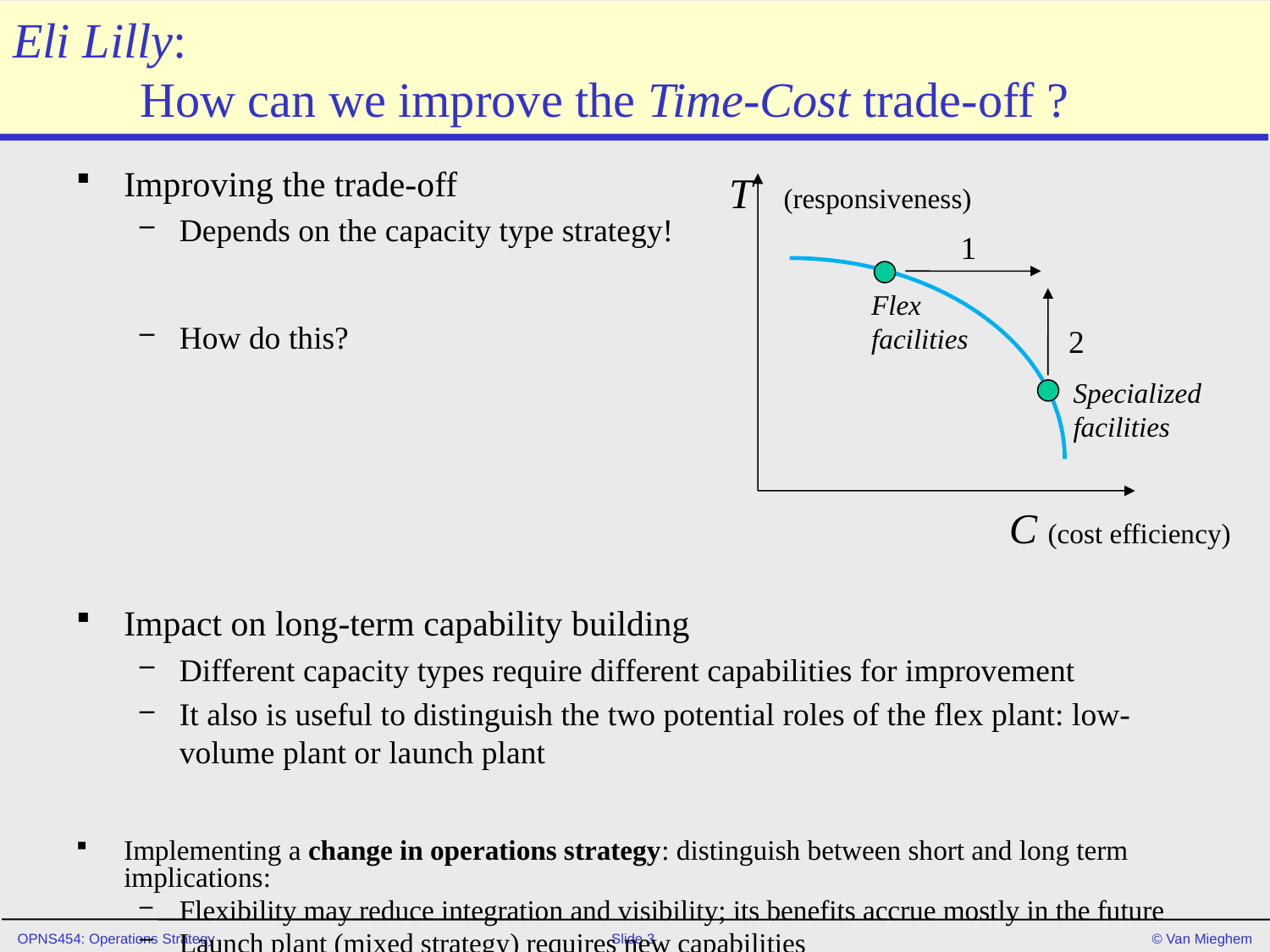

# Eli Lilly: How can we improve the Time-Cost trade-off ?
Improving the trade-off
Depends on the capacity type strategy!

How do this?

Impact on long-term capability building
Different capacity types require different capabilities for improvement
It also is useful to distinguish the two potential roles of the flex plant: low-volume plant or launch plant

Implementing a change in operations strategy: distinguish between short and long term implications:
Flexibility may reduce integration and visibility; its benefits accrue mostly in the future
Launch plant (mixed strategy) requires new capabilities
T   (responsiveness)

1

Flex
facilities

2
Specialized
facilities

C (cost efficiency)